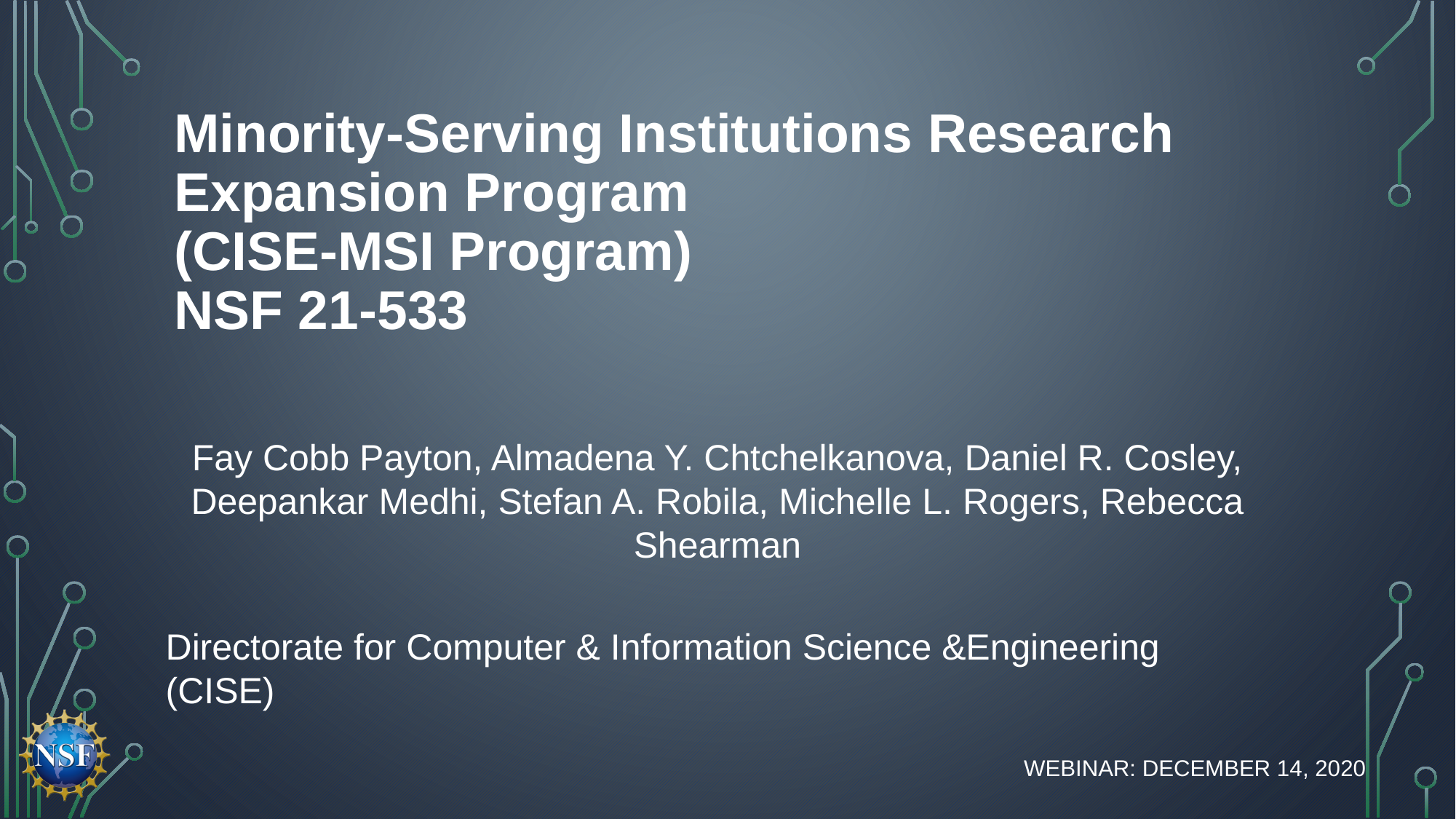

# Minority-Serving Institutions Research Expansion Program (CISE-MSI Program) NSF 21-533
Fay Cobb Payton, Almadena Y. Chtchelkanova, Daniel R. Cosley, Deepankar Medhi, Stefan A. Robila, Michelle L. Rogers, Rebecca Shearman

Directorate for Computer & Information Science &Engineering (CISE)
Webinar: December 14, 2020